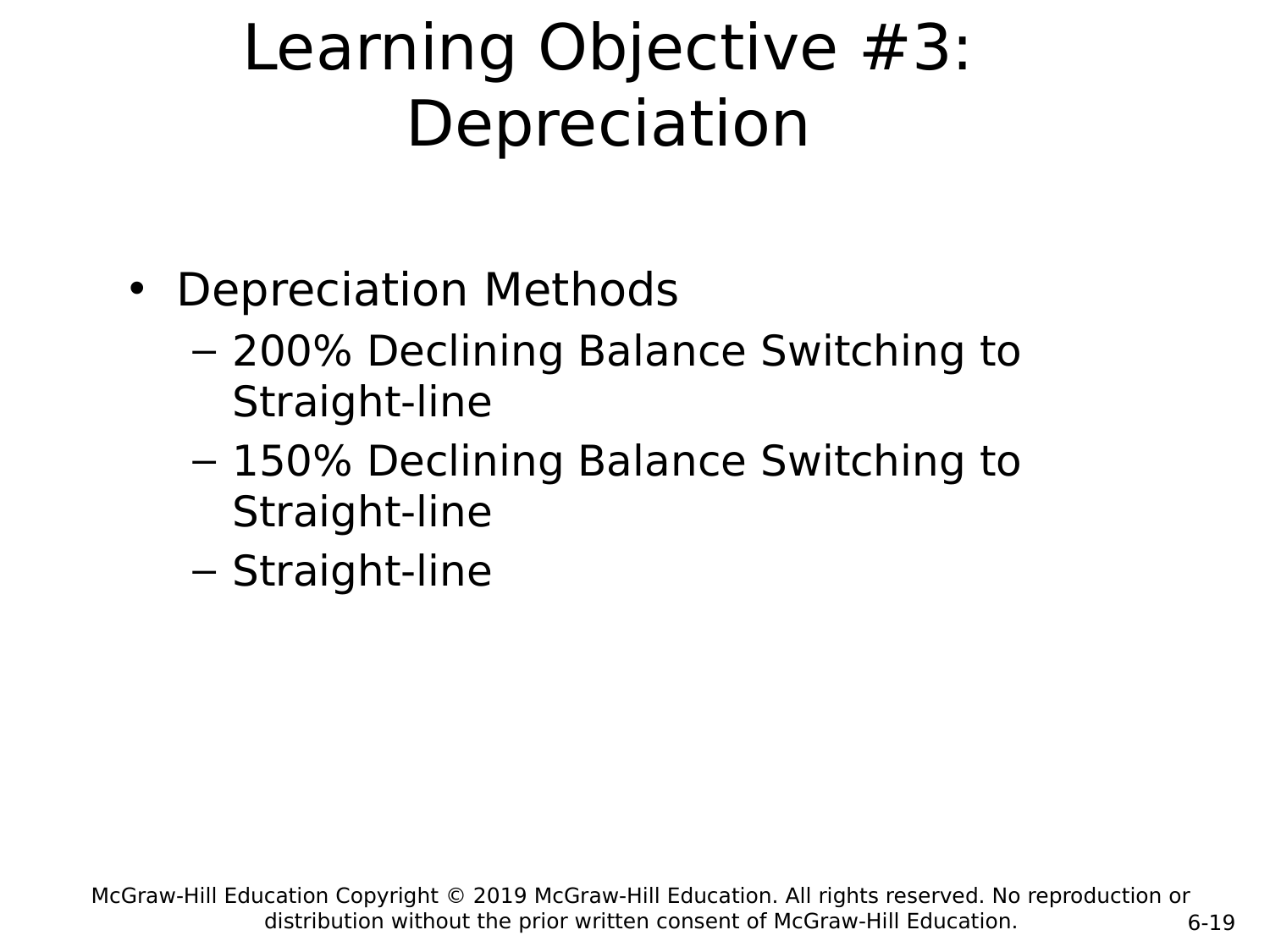

Learning Objective #3: Depreciation
Depreciation Methods
200% Declining Balance Switching to Straight-line
150% Declining Balance Switching to Straight-line
Straight-line
McGraw-Hill Education Copyright © 2019 McGraw-Hill Education. All rights reserved. No reproduction or distribution without the prior written consent of McGraw-Hill Education.
6-19